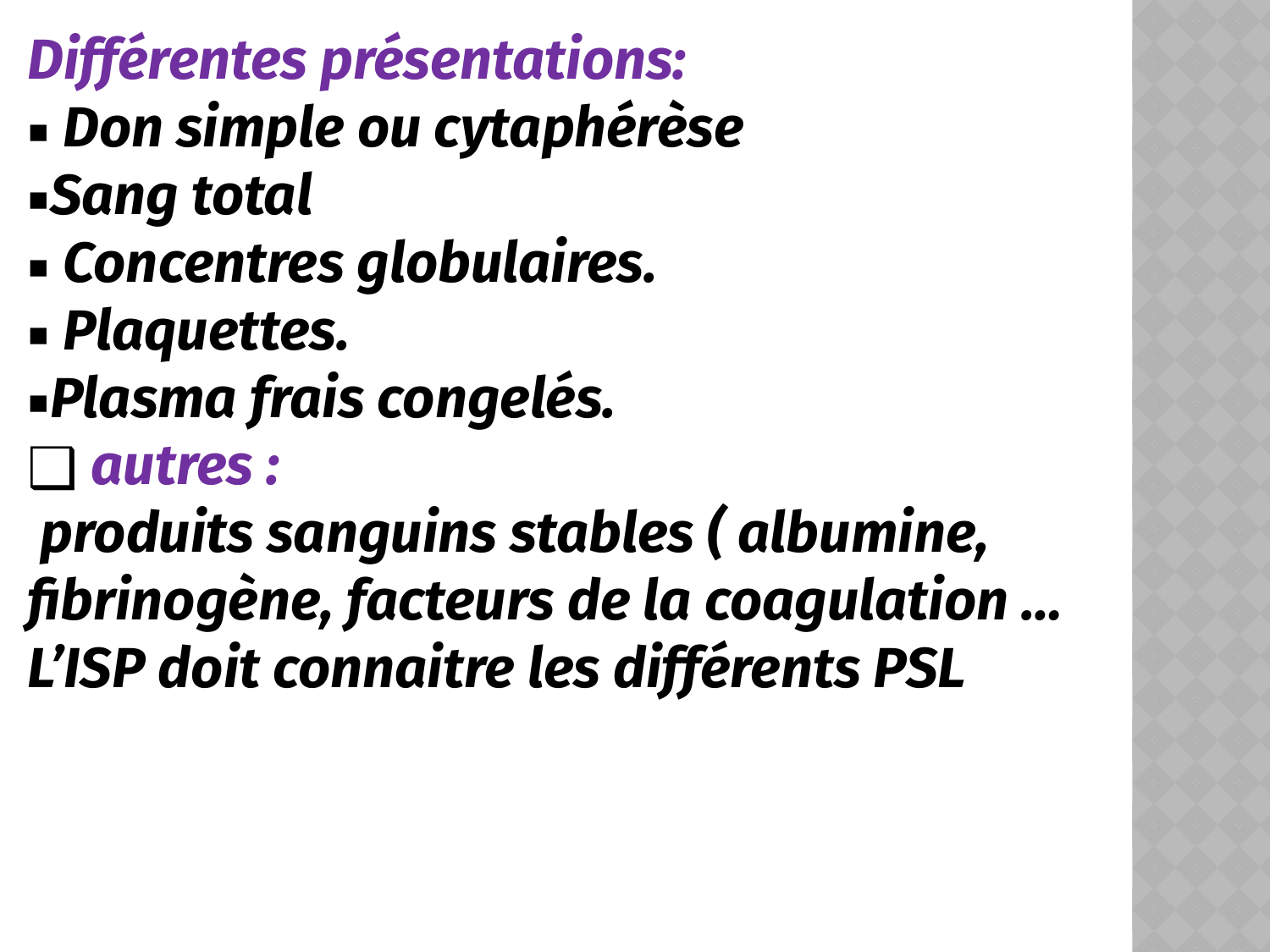

Différentes présentations:
 Don simple ou cytaphérèse
Sang total
 Concentres globulaires.
 Plaquettes.
Plasma frais congelés.
 autres :
 produits sanguins stables ( albumine, fibrinogène, facteurs de la coagulation …
L’ISP doit connaitre les différents PSL